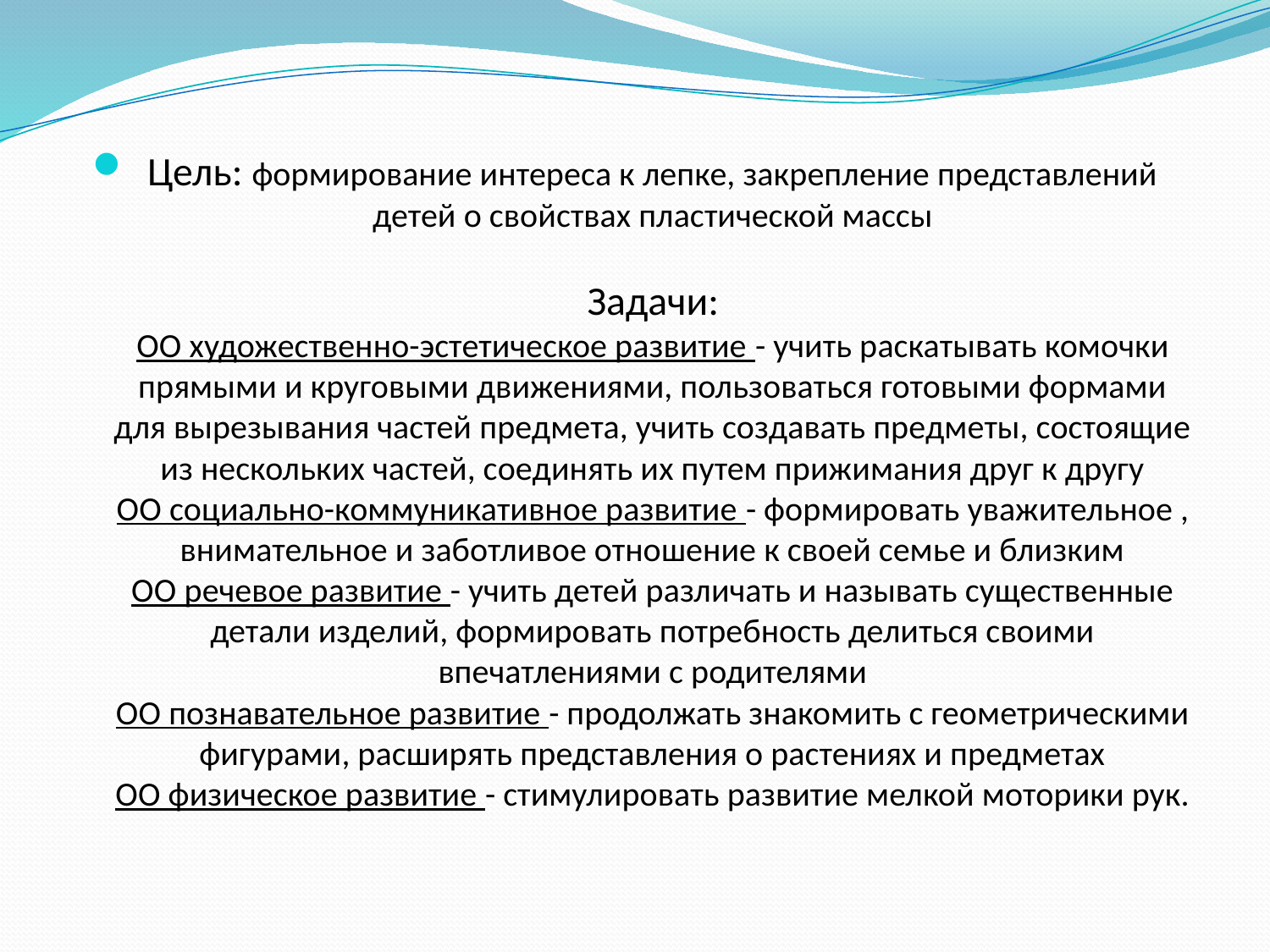

Цель: формирование интереса к лепке, закрепление представлений детей о свойствах пластической массы
Задачи:
ОО художественно-эстетическое развитие - учить раскатывать комочки прямыми и круговыми движениями, пользоваться готовыми формами для вырезывания частей предмета, учить создавать предметы, состоящие из нескольких частей, соединять их путем прижимания друг к другу
ОО социально-коммуникативное развитие - формировать уважительное , внимательное и заботливое отношение к своей семье и близким
ОО речевое развитие - учить детей различать и называть существенные детали изделий, формировать потребность делиться своими впечатлениями с родителями
ОО познавательное развитие - продолжать знакомить с геометрическими фигурами, расширять представления о растениях и предметах
ОО физическое развитие - стимулировать развитие мелкой моторики рук.